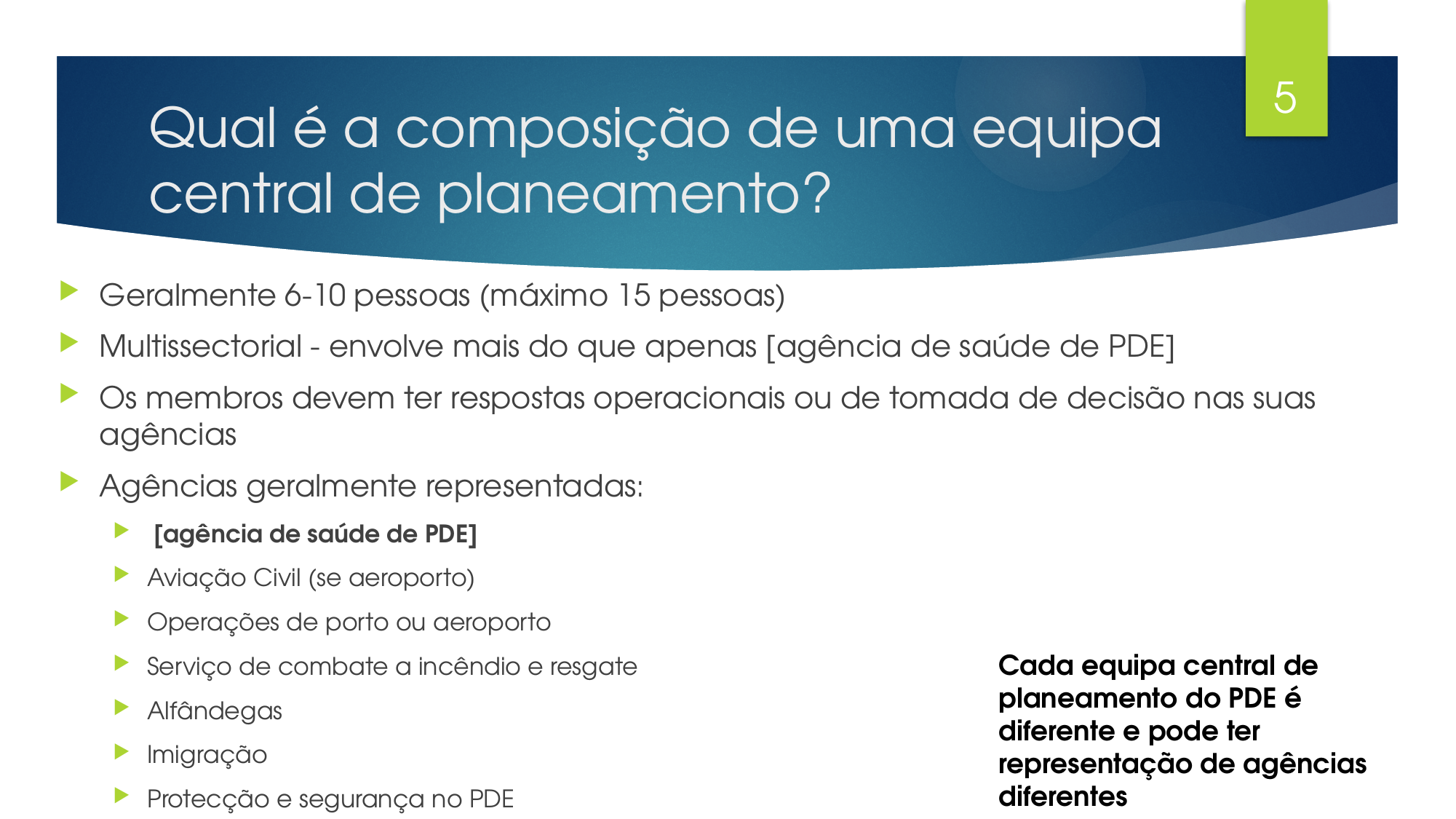

5
# Qual é a composição de uma equipa central de planeamento?
Geralmente 6-10 pessoas (máximo 15 pessoas)
Multissectorial - envolve mais do que apenas [agência de saúde de PDE]
Os membros devem ter respostas operacionais ou de tomada de decisão nas suas agências
Agências geralmente representadas:
 [agência de saúde de PDE]
Aviação Civil (se aeroporto)
Operações de porto ou aeroporto
Serviço de combate a incêndio e resgate
Alfândegas
Imigração
Protecção e segurança no PDE
Cada equipa central de planeamento do PDE é diferente e pode ter representação de agências diferentes